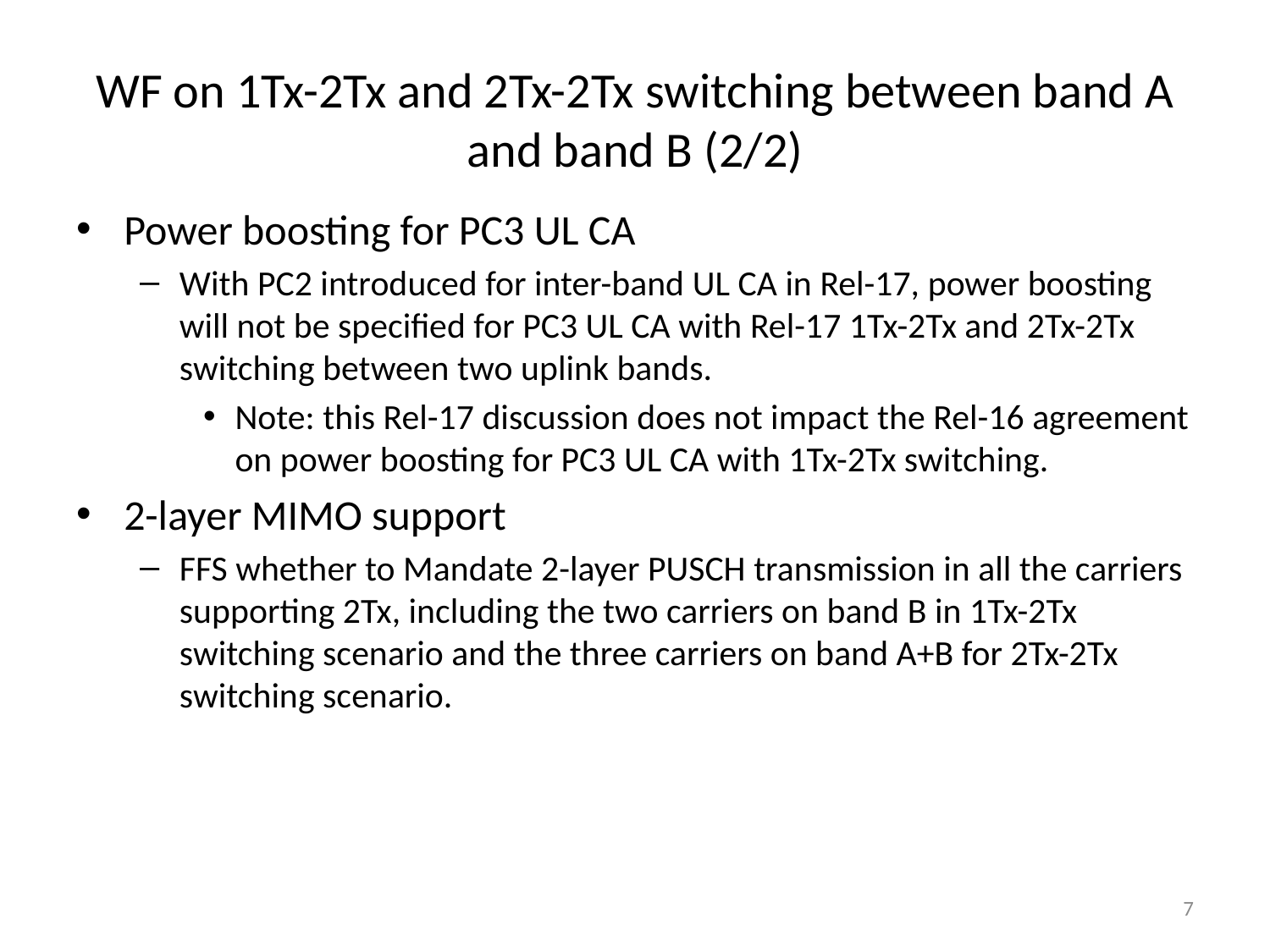

# WF on 1Tx-2Tx and 2Tx-2Tx switching between band A and band B (2/2)
Power boosting for PC3 UL CA
With PC2 introduced for inter-band UL CA in Rel-17, power boosting will not be specified for PC3 UL CA with Rel-17 1Tx-2Tx and 2Tx-2Tx switching between two uplink bands.
Note: this Rel-17 discussion does not impact the Rel-16 agreement on power boosting for PC3 UL CA with 1Tx-2Tx switching.
2-layer MIMO support
FFS whether to Mandate 2-layer PUSCH transmission in all the carriers supporting 2Tx, including the two carriers on band B in 1Tx-2Tx switching scenario and the three carriers on band A+B for 2Tx-2Tx switching scenario.

7